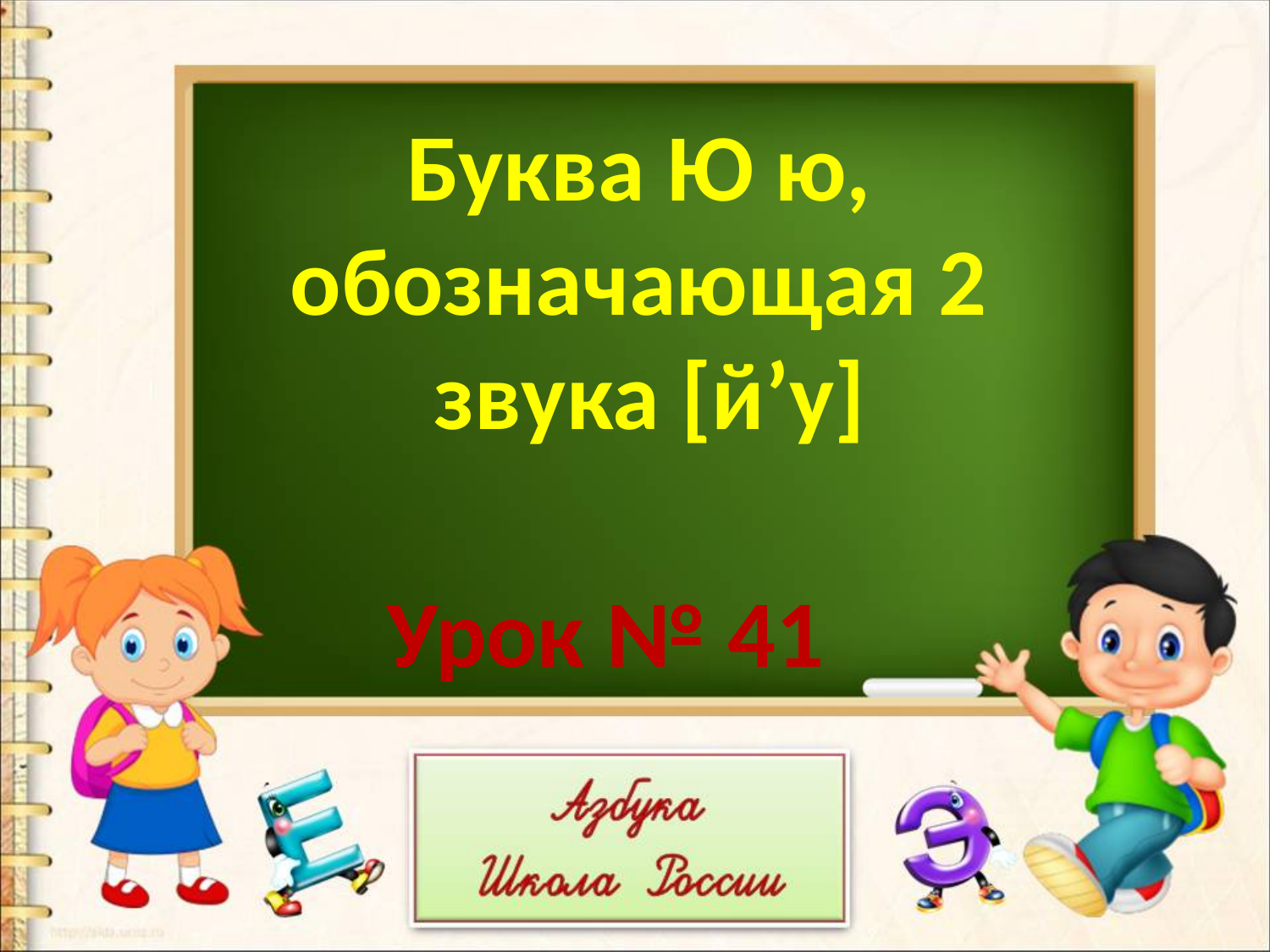

Буква Ю ю,
обозначающая 2
звука [й’у]
Урок № 41